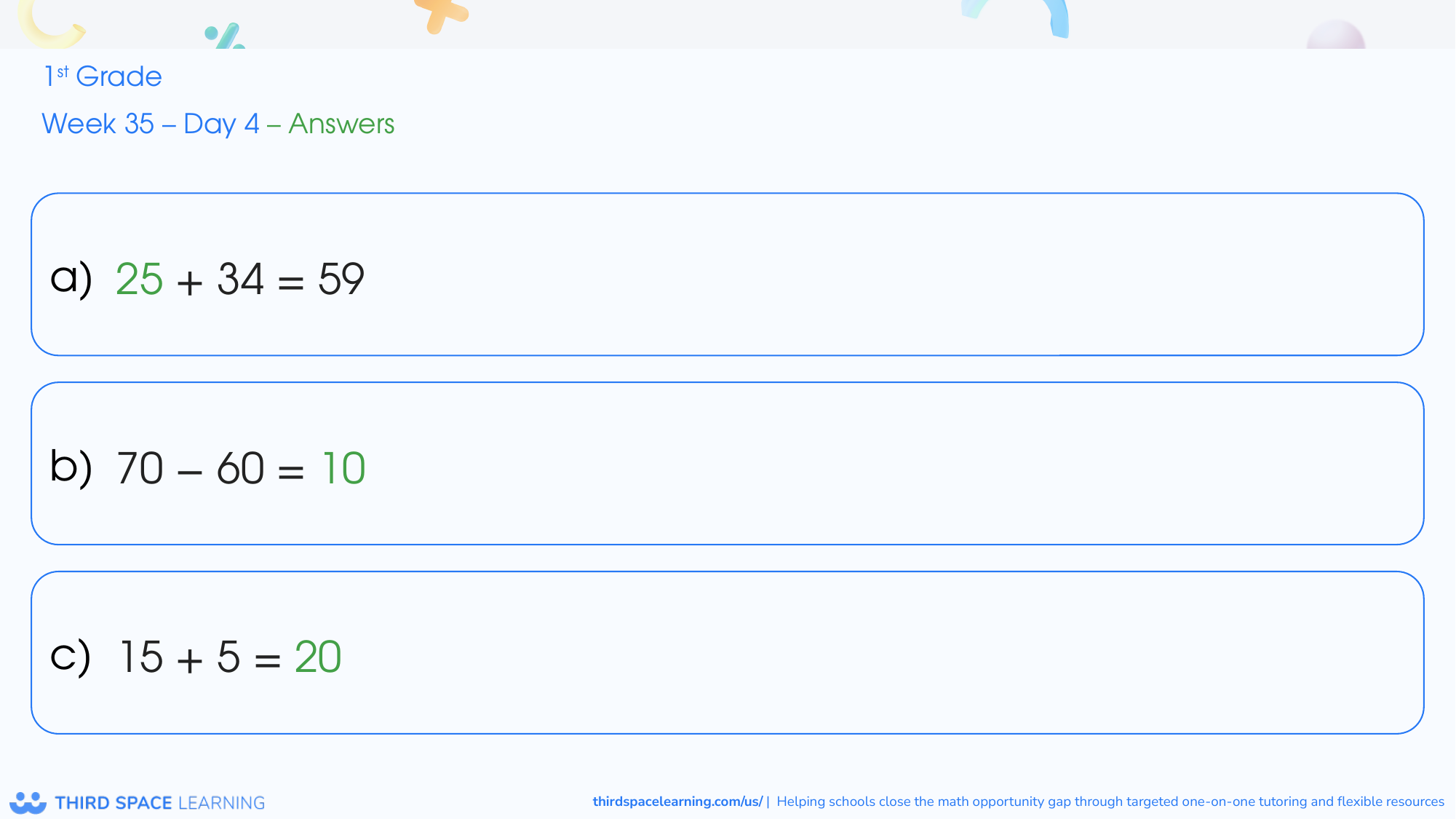

1st Grade
Week 35 – Day 4 – Answers
25 + 34 = 59
70 − 60 = 10
15 + 5 = 20